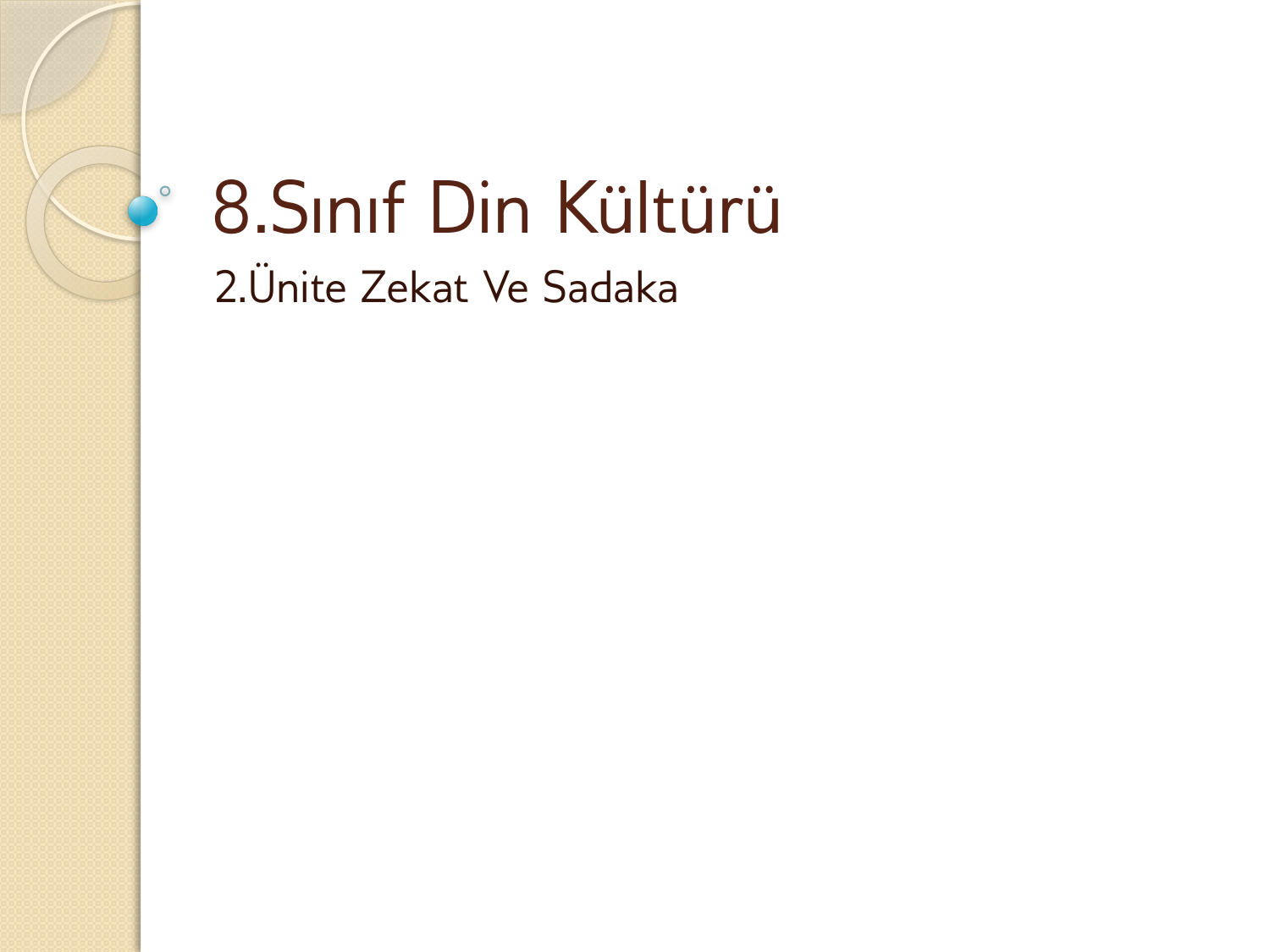

# 8.Sınıf Din Kültürü
2.Ünite Zekat Ve Sadaka